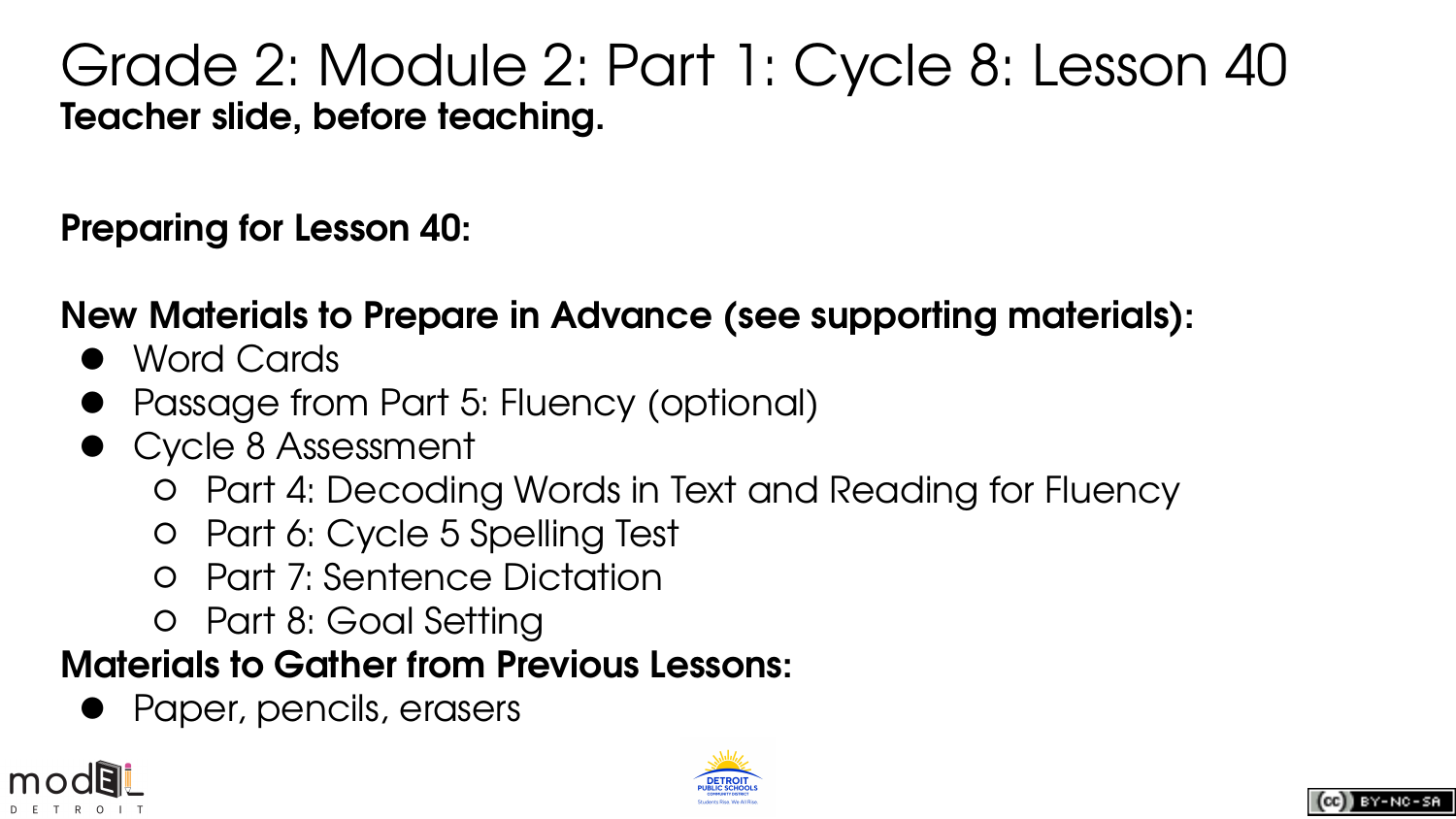

# Grade 2: Module 2: Part 1: Cycle 8: Lesson 40
Teacher slide, before teaching.

Preparing for Lesson 40:

New Materials to Prepare in Advance (see supporting materials):
Word Cards
Passage from Part 5: Fluency (optional)
Cycle 8 Assessment
Part 4: Decoding Words in Text and Reading for Fluency
Part 6: Cycle 5 Spelling Test
Part 7: Sentence Dictation
Part 8: Goal Setting
Materials to Gather from Previous Lessons:
Paper, pencils, erasers